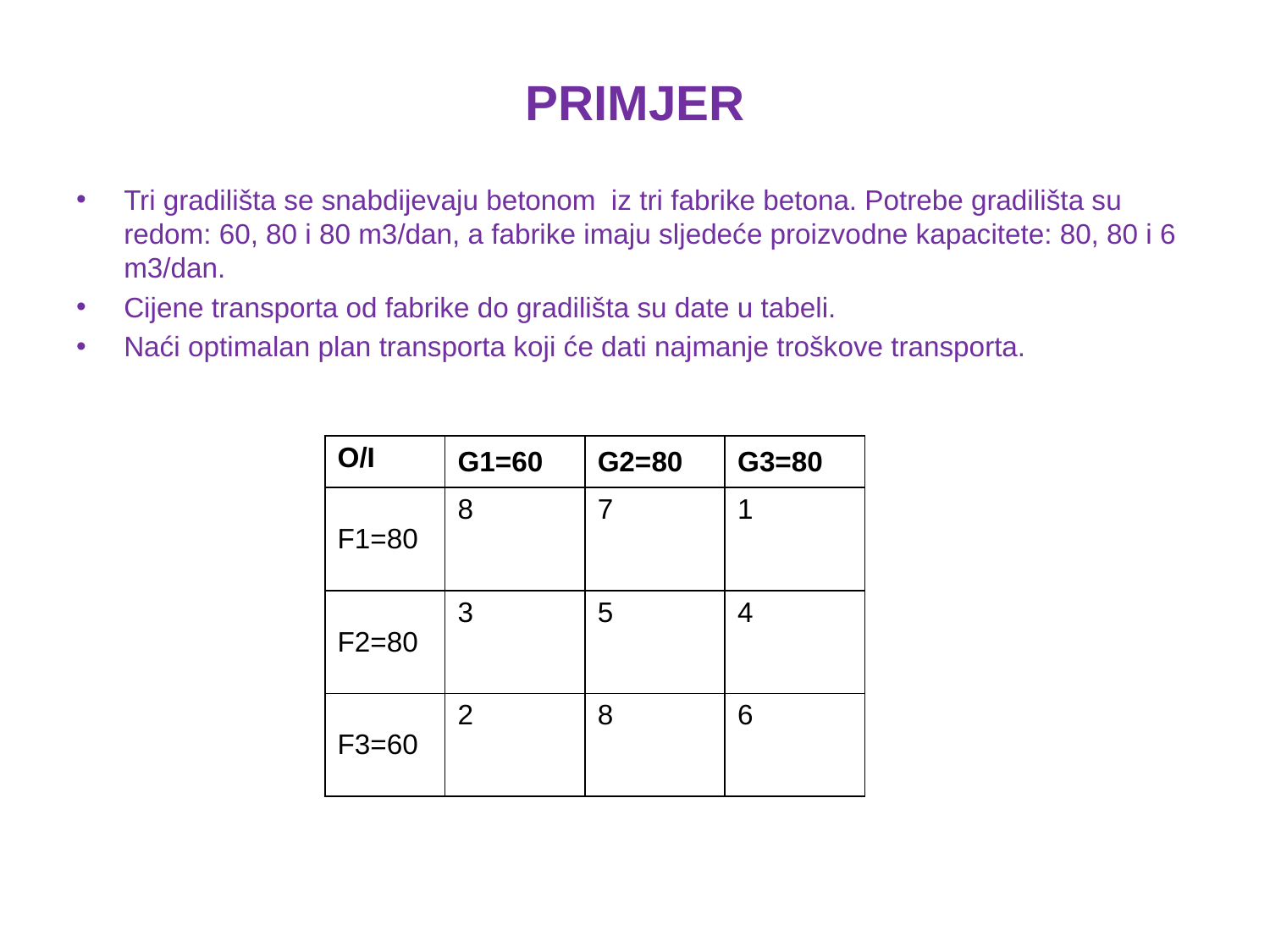

# PRIMJER
Tri gradilišta se snabdijevaju betonom  iz tri fabrike betona. Potrebe gradilišta su redom: 60, 80 i 80 m3/dan, a fabrike imaju sljedeće proizvodne kapacitete: 80, 80 i 6 m3/dan.
Cijene transporta od fabrike do gradilišta su date u tabeli.
Naći optimalan plan transporta koji će dati najmanje troškove transporta.

| O/I | G1=60 |  | G2=80 |  | G3=80 |  |
| --- | --- | --- | --- | --- | --- | --- |
| F1=80 | 8 |  | 7 |  | 1 |  |
|  |  |  |  |  |  |  |
| F2=80 | 3 |  | 5 |  | 4 |  |
|  |  |  |  |  |  |  |
| F3=60 | 2 |  | 8 |  | 6 |  |
|  |  |  |  |  |  |  |